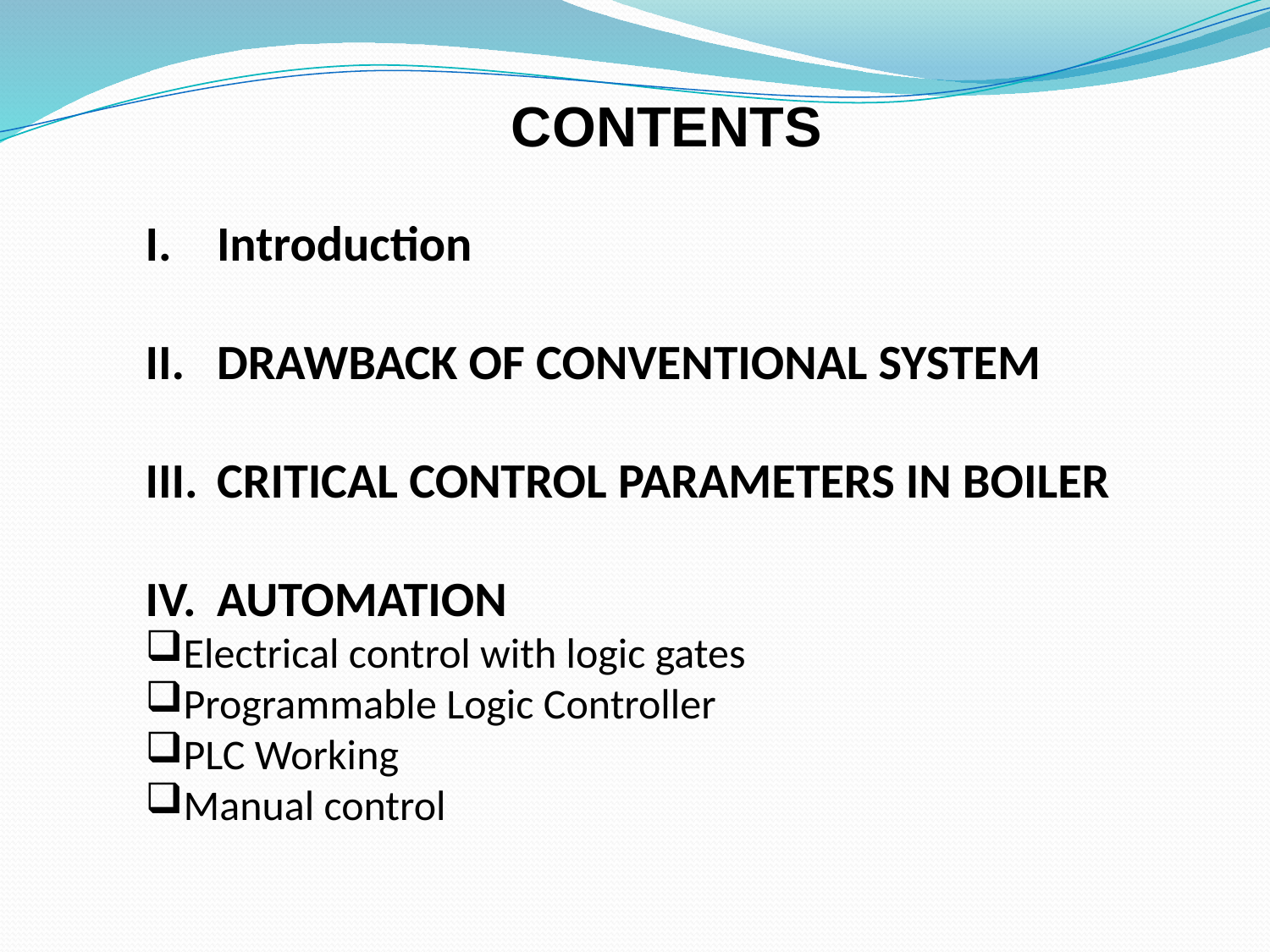

CONTENTS
Introduction

DRAWBACK OF CONVENTIONAL SYSTEM

CRITICAL CONTROL PARAMETERS IN BOILER

AUTOMATION
Electrical control with logic gates
Programmable Logic Controller
PLC Working
Manual control